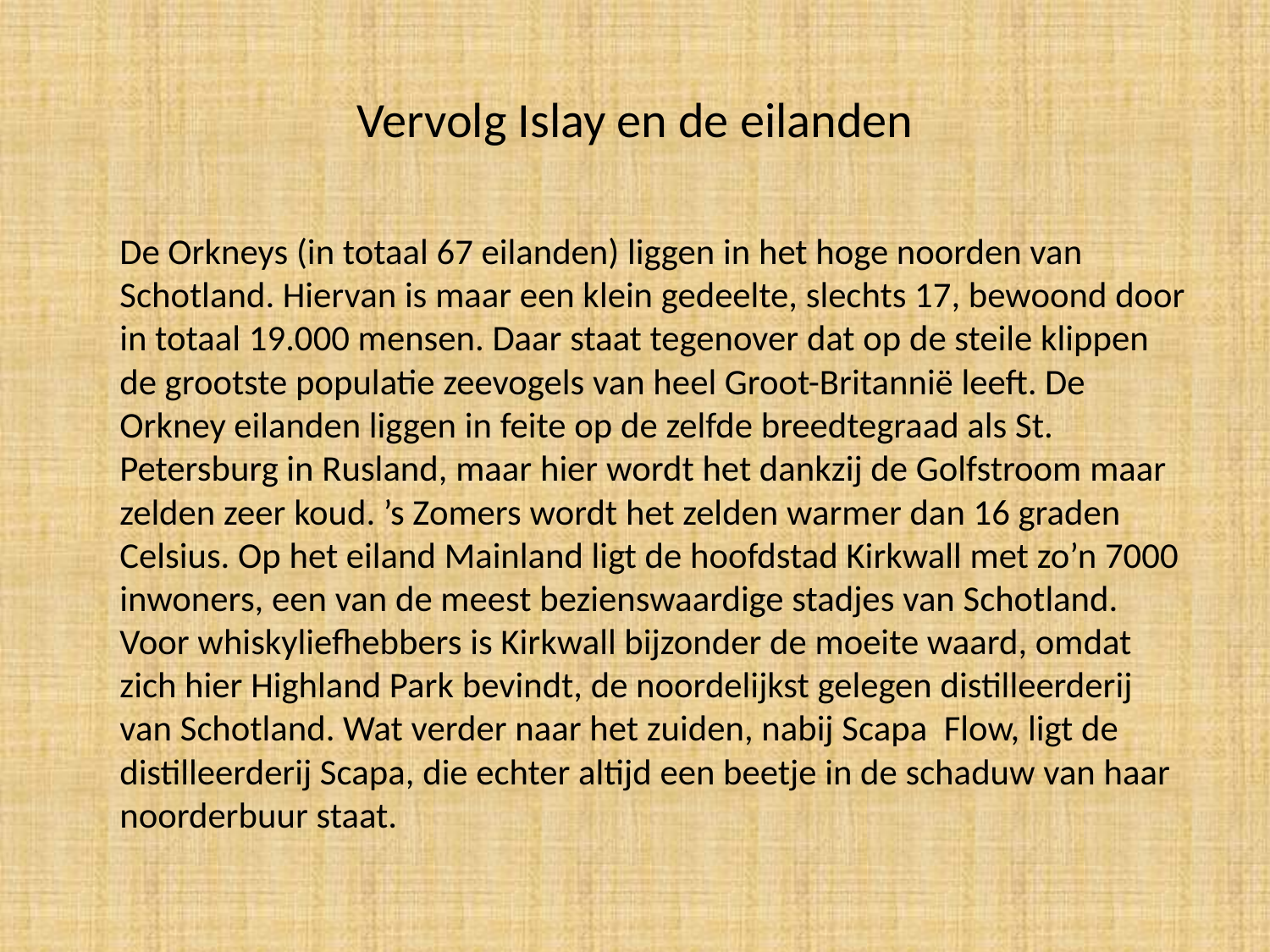

# Vervolg Islay en de eilanden
	De Orkneys (in totaal 67 eilanden) liggen in het hoge noorden van Schotland. Hiervan is maar een klein gedeelte, slechts 17, bewoond door in totaal 19.000 mensen. Daar staat tegenover dat op de steile klippen de grootste populatie zeevogels van heel Groot-Britannië leeft. De Orkney eilanden liggen in feite op de zelfde breedtegraad als St. Petersburg in Rusland, maar hier wordt het dankzij de Golfstroom maar zelden zeer koud. ’s Zomers wordt het zelden warmer dan 16 graden Celsius. Op het eiland Mainland ligt de hoofdstad Kirkwall met zo’n 7000 inwoners, een van de meest bezienswaardige stadjes van Schotland. Voor whiskyliefhebbers is Kirkwall bijzonder de moeite waard, omdat zich hier Highland Park bevindt, de noordelijkst gelegen distilleerderij van Schotland. Wat verder naar het zuiden, nabij Scapa  Flow, ligt de distilleerderij Scapa, die echter altijd een beetje in de schaduw van haar noorderbuur staat.